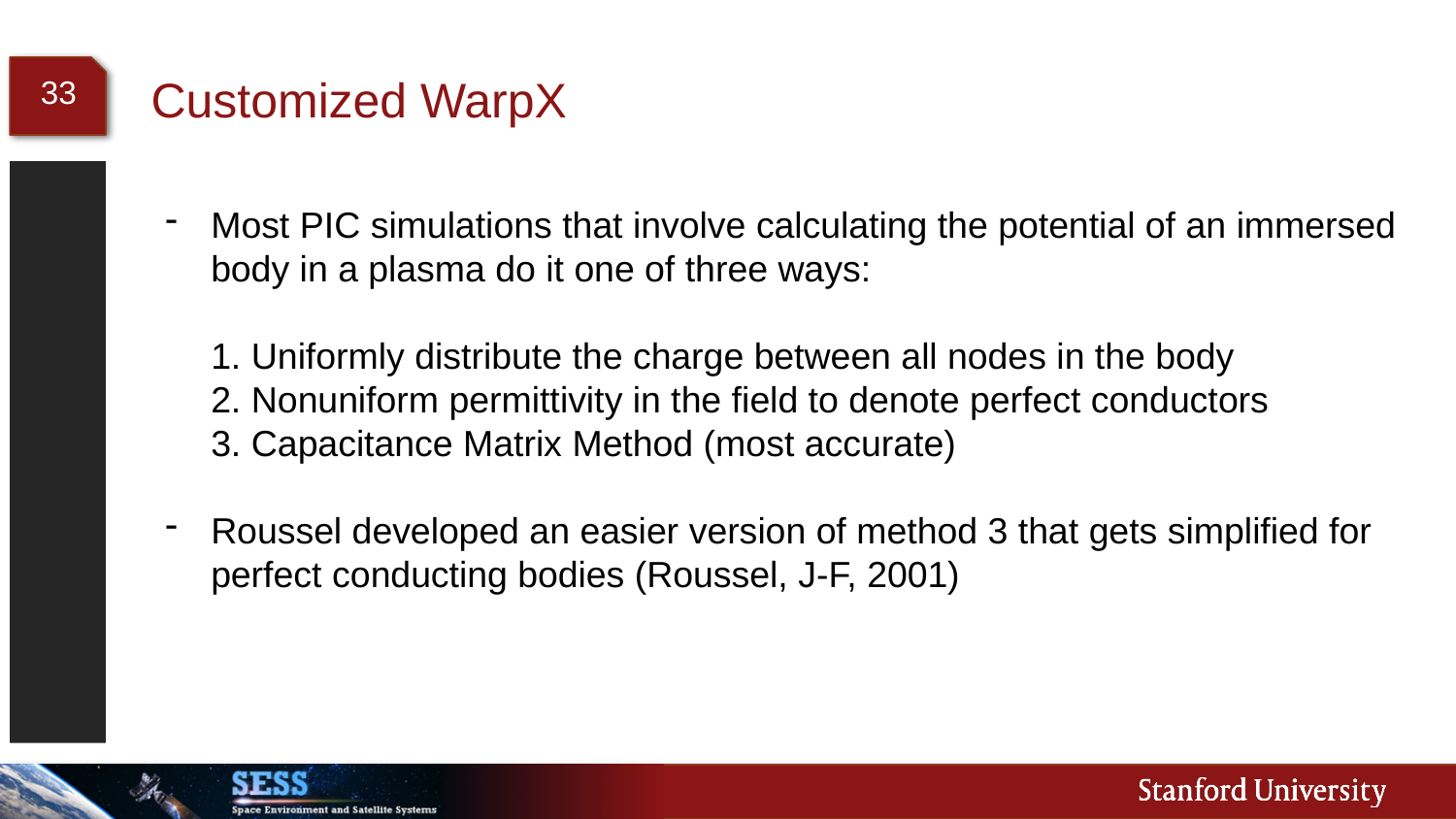

# Customized WarpX
33
Most PIC simulations that involve calculating the potential of an immersed body in a plasma do it one of three ways:
1. Uniformly distribute the charge between all nodes in the body
2. Nonuniform permittivity in the field to denote perfect conductors
3. Capacitance Matrix Method (most accurate)
Roussel developed an easier version of method 3 that gets simplified for perfect conducting bodies (Roussel, J-F, 2001)